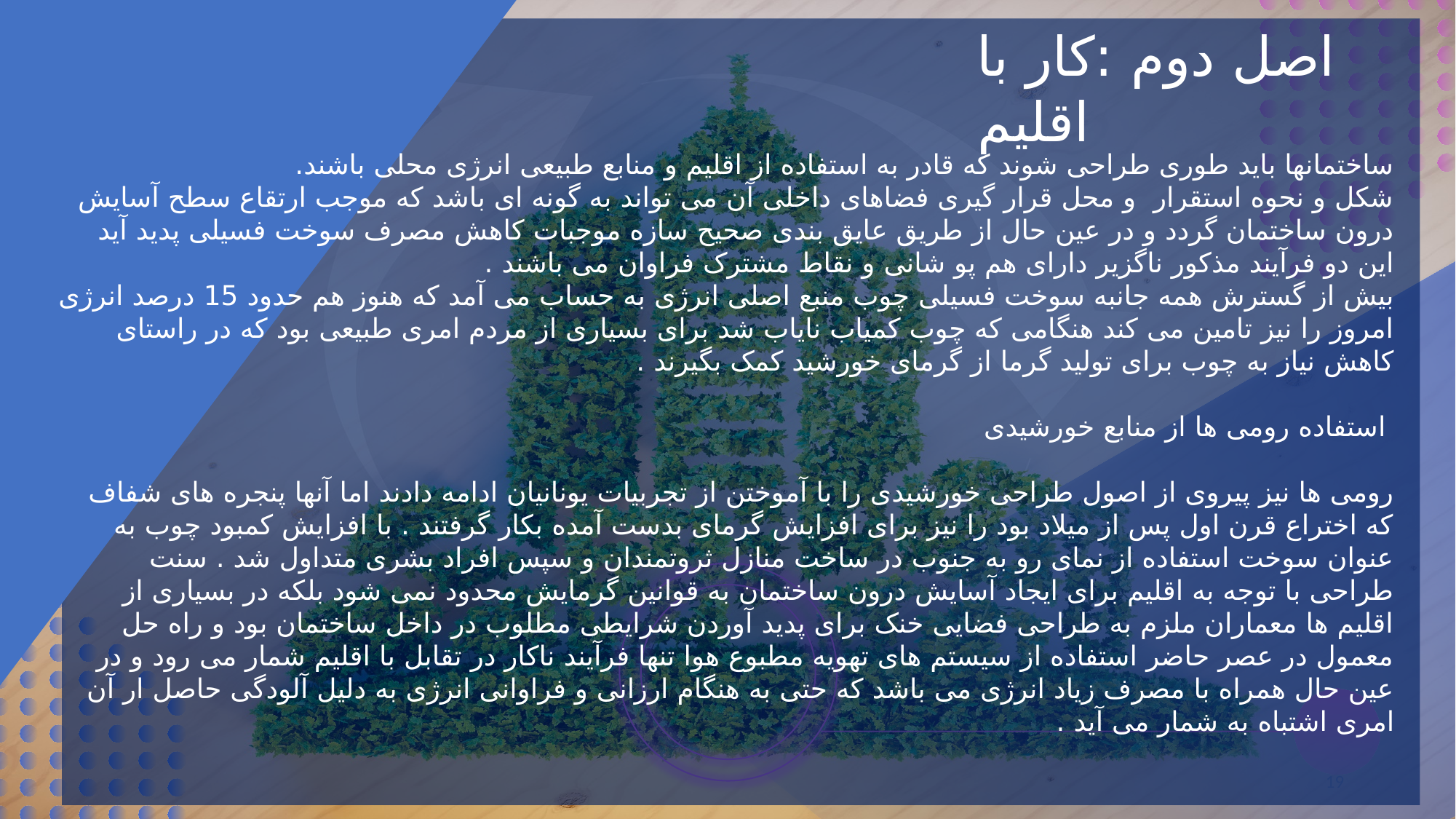

اصل دوم :کار با اقلیم

ساختمانها باید طوری طراحی شوند که قادر به استفاده از اقلیم و منابع طبیعی انرژی محلی باشند.
شکل و نحوه استقرار  و محل قرار گیری فضاهای داخلی آن می تواند به گونه ای باشد که موجب ارتقاع سطح آسایش درون ساختمان گردد و در عین حال از طریق عایق بندی صحیح سازه موجبات کاهش مصرف سوخت فسیلی پدید آید این دو فرآیند مذکور ناگزیر دارای هم پو شانی و نقاط مشترک فراوان می باشند .
بیش از گسترش همه جانبه سوخت فسیلی چوب منبع اصلی انرژی به حساب می آمد که هنوز هم حدود 15 درصد انرژی امروز را نیز تامین می کند هنگامی که چوب کمیاب نایاب شد برای بسیاری از مردم امری طبیعی بود که در راستای کاهش نیاز به چوب برای تولید گرما از گرمای خورشید کمک بگیرند .
 استفاده رومی ها از منابع خورشیدی
رومی ها نیز پیروی از اصول طراحی خورشیدی را با آموختن از تجربیات یونانیان ادامه دادند اما آنها پنجره های شفاف که اختراع قرن اول پس از میلاد بود را نیز برای افزایش گرمای بدست آمده بکار گرفتند . با افزایش کمبود چوب به عنوان سوخت استفاده از نمای رو به جنوب در ساخت منازل ثروتمندان و سپس افراد بشری متداول شد . سنت طراحی با توجه به اقلیم برای ایجاد آسایش درون ساختمان به قوانین گرمایش محدود نمی شود بلکه در بسیاری از اقلیم ها معماران ملزم به طراحی فضایی خنک برای پدید آوردن شرایطی مطلوب در داخل ساختمان بود و راه حل معمول در عصر حاضر استفاده از سیستم های تهویه مطبوع هوا تنها فرآیند ناکار در تقابل با اقلیم شمار می رود و در عین حال همراه با مصرف زیاد انرژی می باشد که حتی به هنگام ارزانی و فراوانی انرژی به دلیل آلودگی حاصل ار آن امری اشتباه به شمار می آید .

19